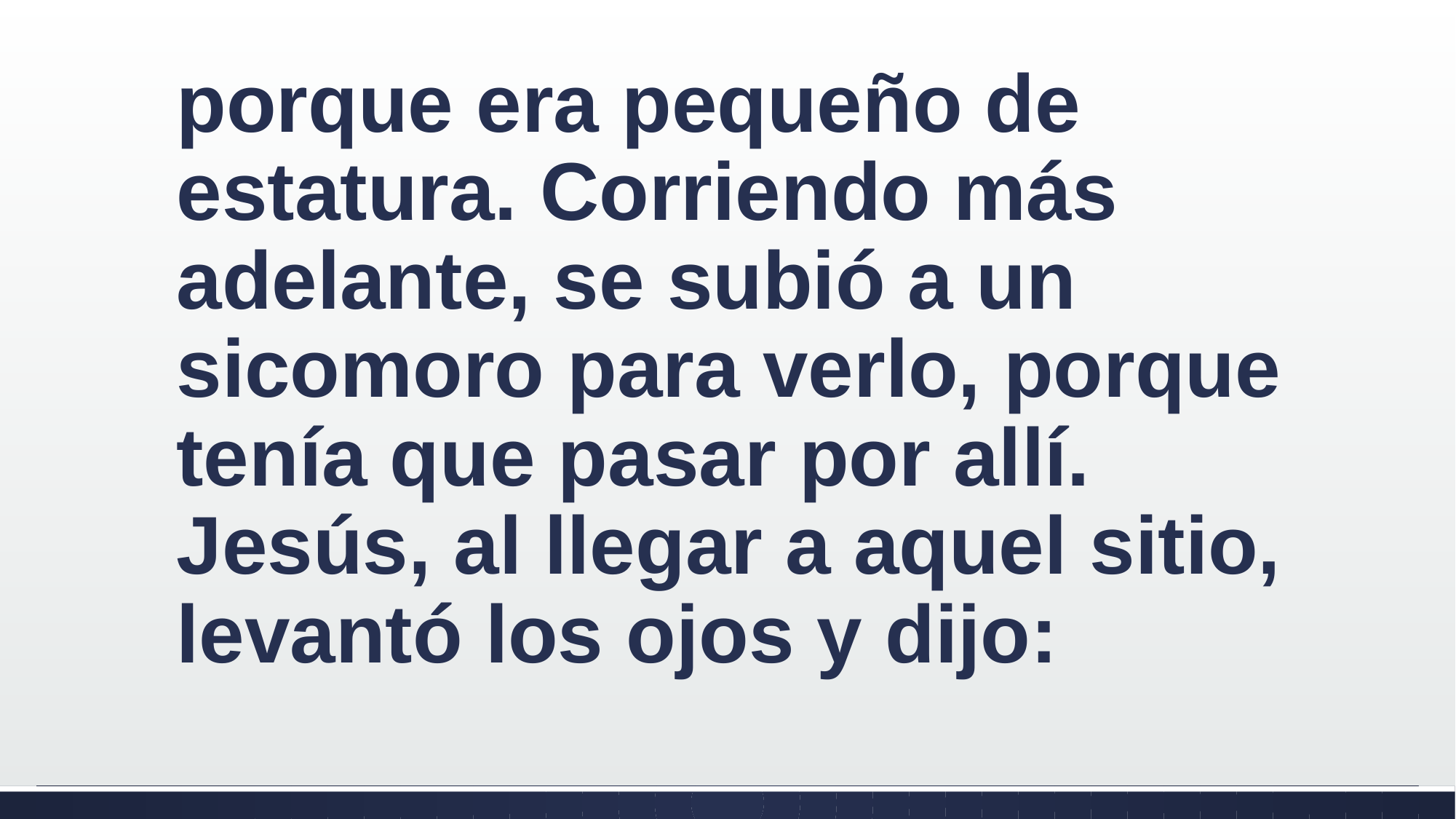

#
porque era pequeño de estatura. Corriendo más adelante, se subió a un sicomoro para verlo, porque tenía que pasar por allí. Jesús, al llegar a aquel sitio, levantó los ojos y dijo: